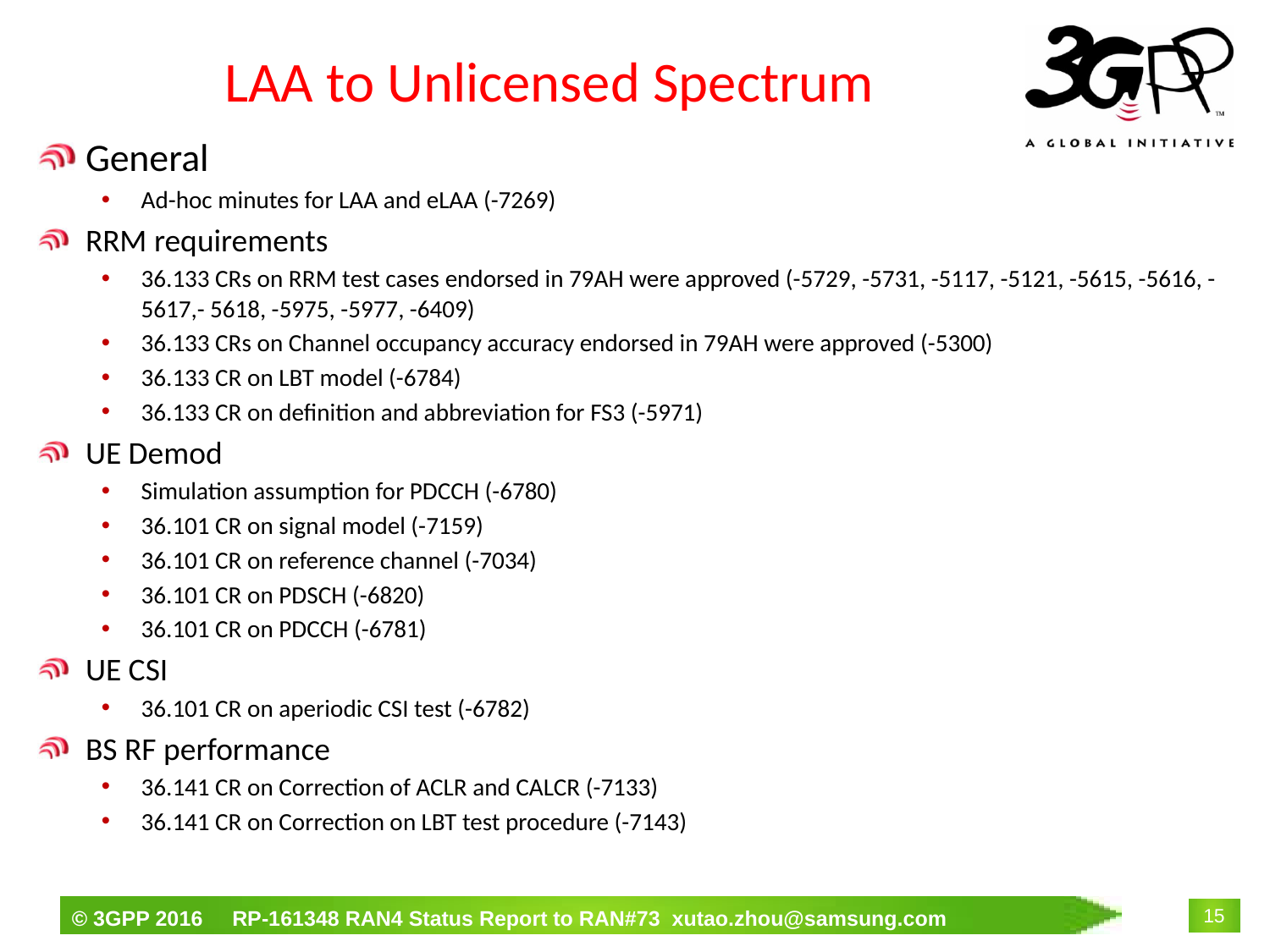

# LAA to Unlicensed Spectrum
General
Ad-hoc minutes for LAA and eLAA (-7269)
RRM requirements
36.133 CRs on RRM test cases endorsed in 79AH were approved (-5729, -5731, -5117, -5121, -5615, -5616, -5617,- 5618, -5975, -5977, -6409)
36.133 CRs on Channel occupancy accuracy endorsed in 79AH were approved (-5300)
36.133 CR on LBT model (-6784)
36.133 CR on definition and abbreviation for FS3 (-5971)
UE Demod
Simulation assumption for PDCCH (-6780)
36.101 CR on signal model (-7159)
36.101 CR on reference channel (-7034)
36.101 CR on PDSCH (-6820)
36.101 CR on PDCCH (-6781)
UE CSI
36.101 CR on aperiodic CSI test (-6782)
BS RF performance
36.141 CR on Correction of ACLR and CALCR (-7133)
36.141 CR on Correction on LBT test procedure (-7143)